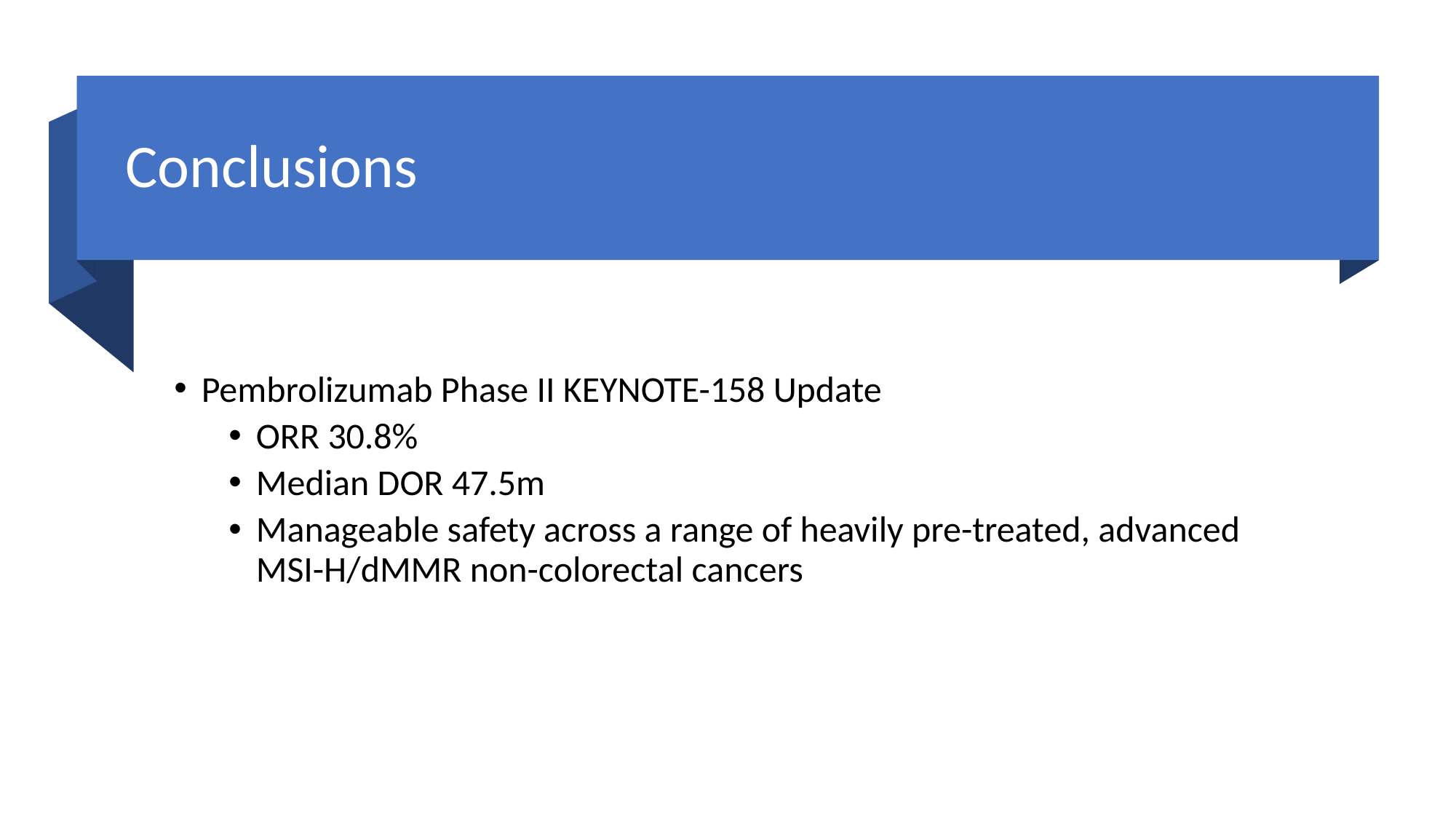

# Conclusions

Pembrolizumab Phase II KEYNOTE-158 Update
ORR 30.8%
Median DOR 47.5m
Manageable safety across a range of heavily pre-treated, advanced MSI-H/dMMR non-colorectal cancers